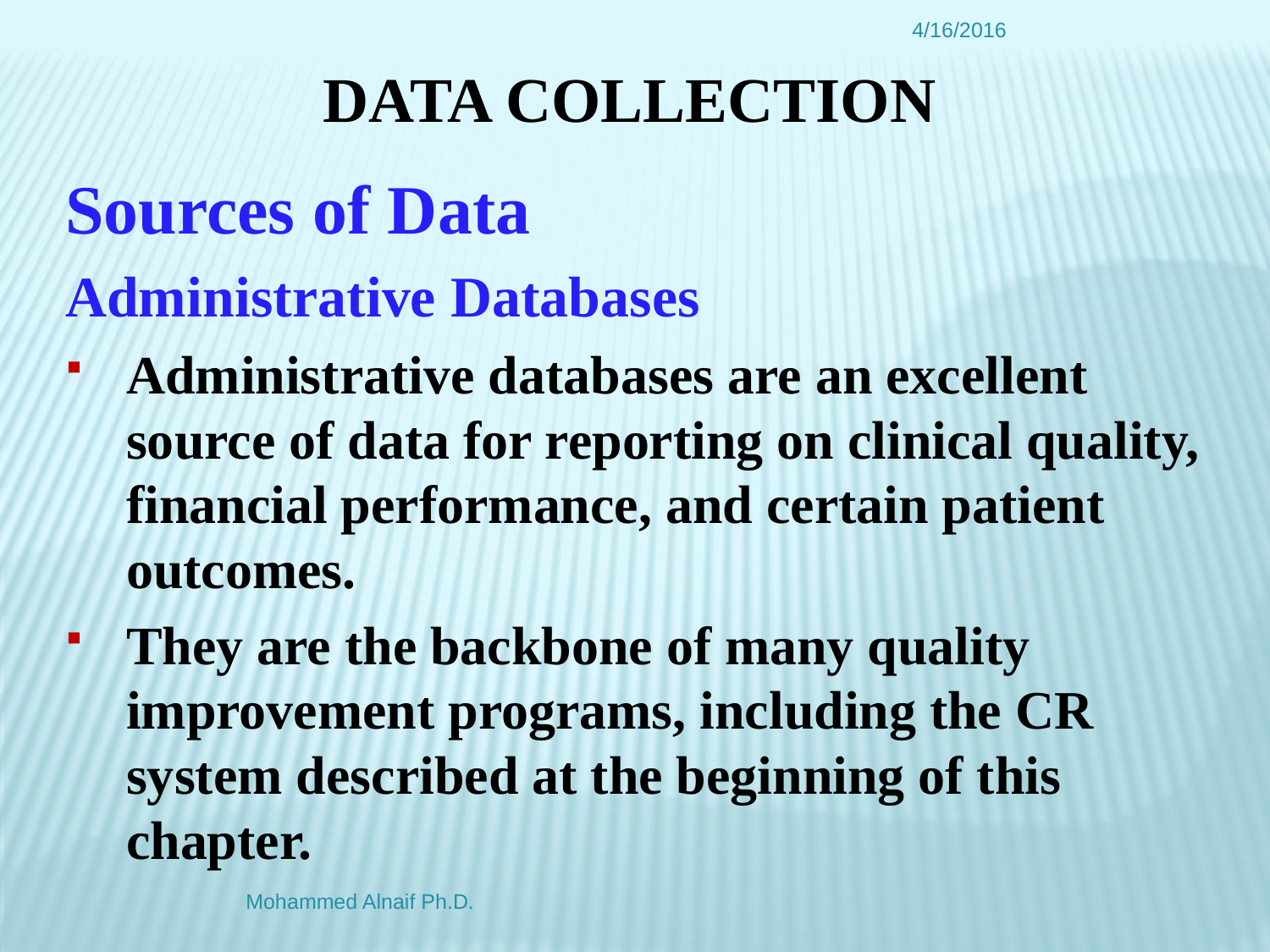

4/16/2016
# Data Collection
Sources of Data
Administrative Databases
Administrative databases are an excellent source of data for reporting on clinical quality, financial performance, and certain patient outcomes.
They are the backbone of many quality improvement programs, including the CR system described at the beginning of this chapter.
Mohammed Alnaif Ph.D.
40